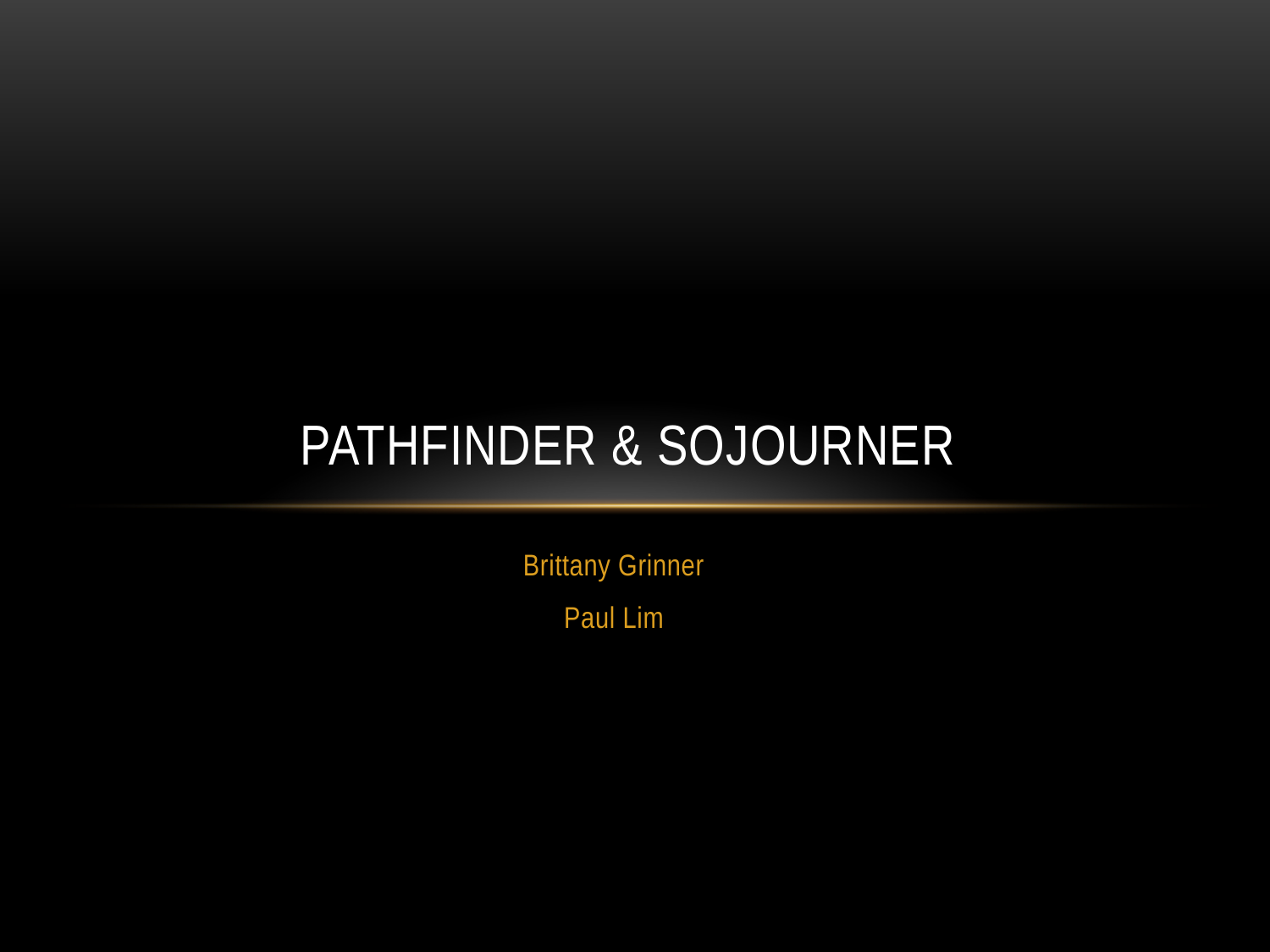

# Pathfinder & Sojourner
Brittany Grinner
Paul Lim